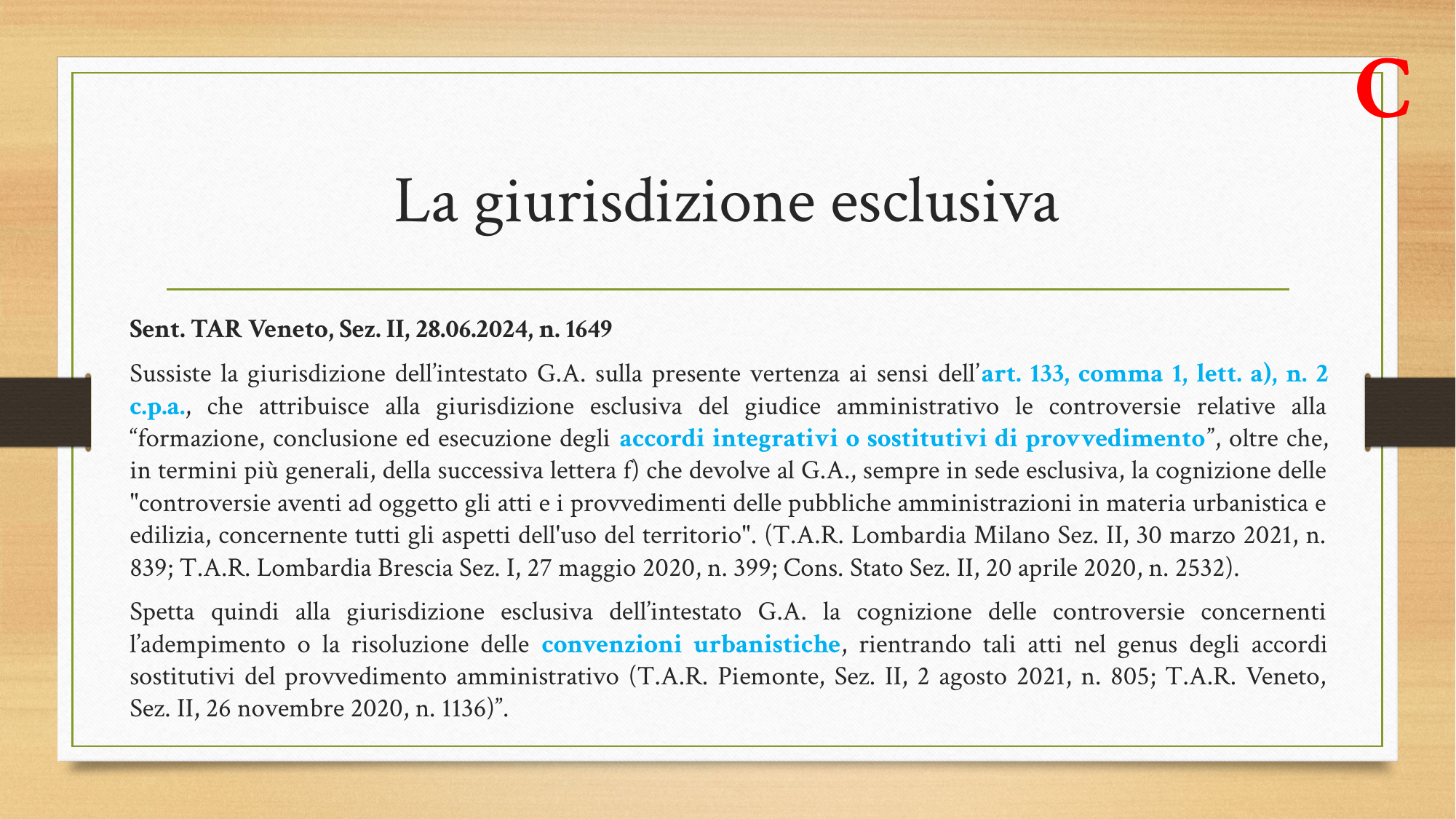

C
# La giurisdizione esclusiva
Sent. TAR Veneto, Sez. II, 28.06.2024, n. 1649
Sussiste la giurisdizione dell’intestato G.A. sulla presente vertenza ai sensi dell’art. 133, comma 1, lett. a), n. 2 c.p.a., che attribuisce alla giurisdizione esclusiva del giudice amministrativo le controversie relative alla “formazione, conclusione ed esecuzione degli accordi integrativi o sostitutivi di provvedimento”, oltre che, in termini più generali, della successiva lettera f) che devolve al G.A., sempre in sede esclusiva, la cognizione delle "controversie aventi ad oggetto gli atti e i provvedimenti delle pubbliche amministrazioni in materia urbanistica e edilizia, concernente tutti gli aspetti dell'uso del territorio". (T.A.R. Lombardia Milano Sez. II, 30 marzo 2021, n. 839; T.A.R. Lombardia Brescia Sez. I, 27 maggio 2020, n. 399; Cons. Stato Sez. II, 20 aprile 2020, n. 2532).
Spetta quindi alla giurisdizione esclusiva dell’intestato G.A. la cognizione delle controversie concernenti l’adempimento o la risoluzione delle convenzioni urbanistiche, rientrando tali atti nel genus degli accordi sostitutivi del provvedimento amministrativo (T.A.R. Piemonte, Sez. II, 2 agosto 2021, n. 805; T.A.R. Veneto, Sez. II, 26 novembre 2020, n. 1136)”.